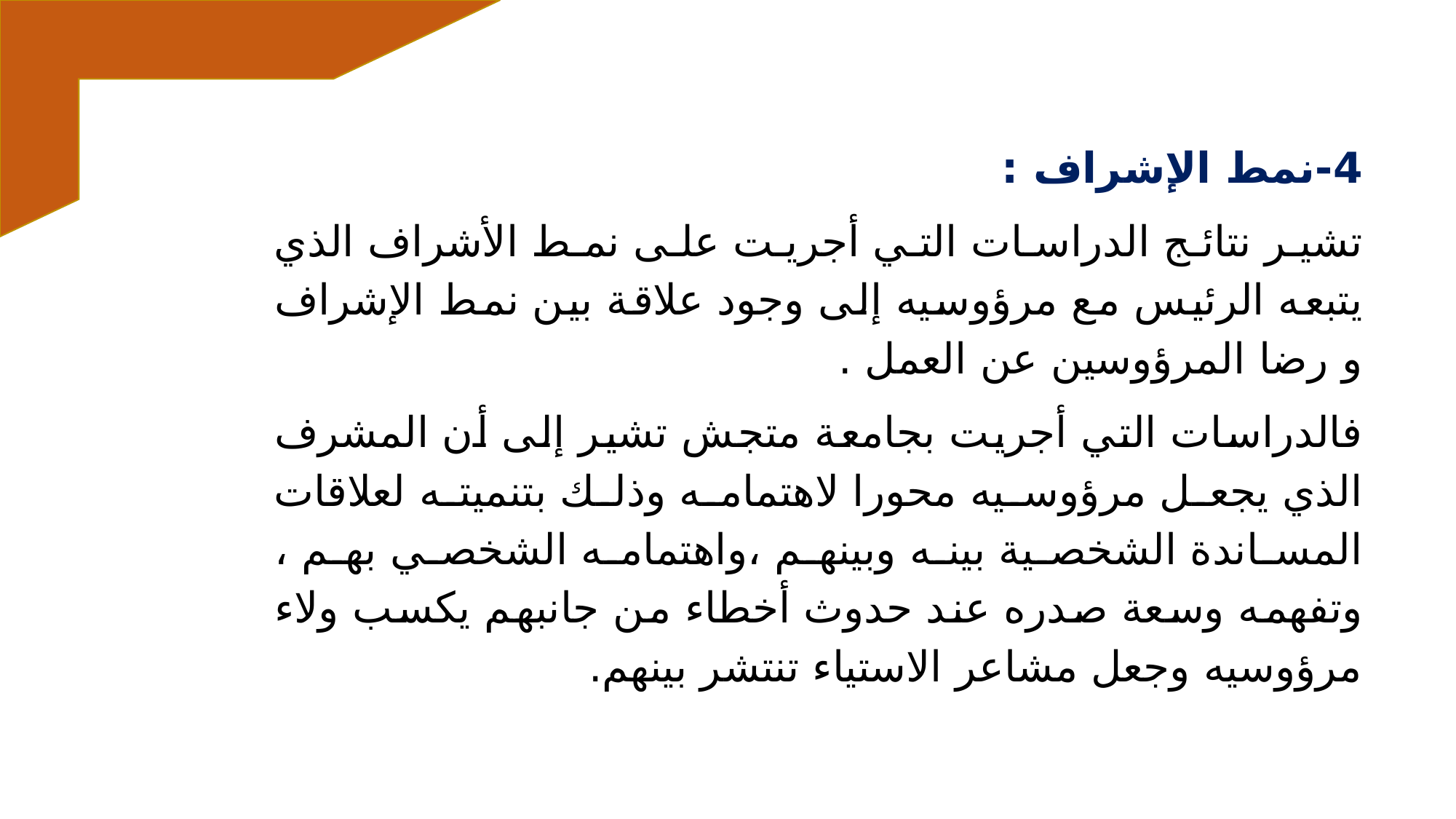

4-نمط الإشراف :
تشير نتائج الدراسات التي أجريت على نمط الأشراف الذي يتبعه الرئيس مع مرؤوسيه إلى وجود علاقة بين نمط الإشراف و رضا المرؤوسين عن العمل .
فالدراسات التي أجريت بجامعة متجش تشير إلى أن المشرف الذي يجعل مرؤوسيه محورا لاهتمامه وذلك بتنميته لعلاقات المساندة الشخصية بينه وبينهم ،واهتمامه الشخصي بهم ، وتفهمه وسعة صدره عند حدوث أخطاء من جانبهم يكسب ولاء مرؤوسيه وجعل مشاعر الاستياء تنتشر بينهم.